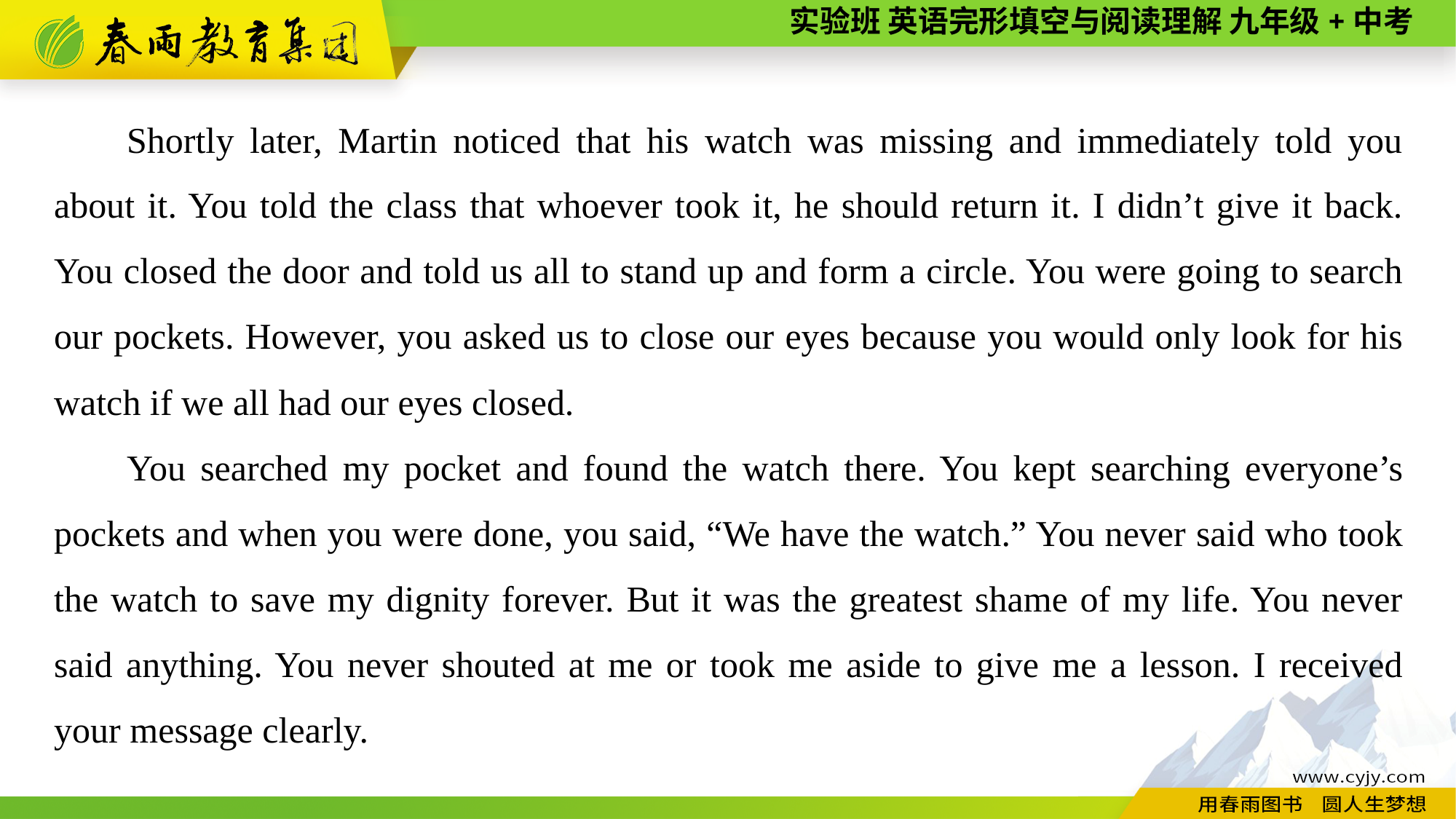

Shortly later, Martin noticed that his watch was missing and immediately told you about it. You told the class that whoever took it, he should return it. I didn’t give it back. You closed the door and told us all to stand up and form a circle. You were going to search our pockets. However, you asked us to close our eyes because you would only look for his watch if we all had our eyes closed.
You searched my pocket and found the watch there. You kept searching everyone’s pockets and when you were done, you said, “We have the watch.” You never said who took the watch to save my dignity forever. But it was the greatest shame of my life. You never said anything. You never shouted at me or took me aside to give me a lesson. I received your message clearly.